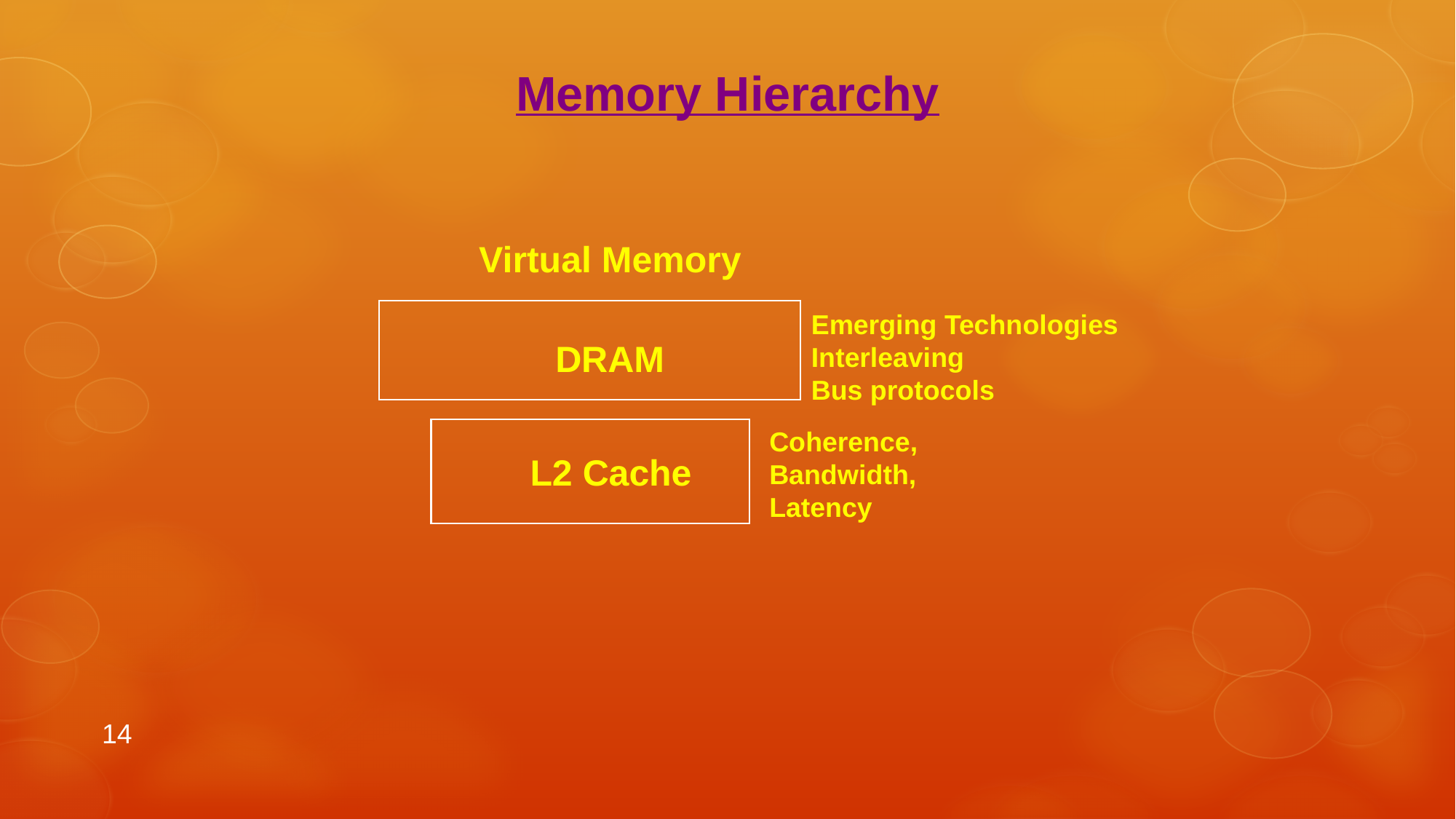

Memory Hierarchy
Virtual Memory

Emerging Technologies
Interleaving
Bus protocols
DRAM

Coherence,
Bandwidth,
Latency
L2 Cache
14